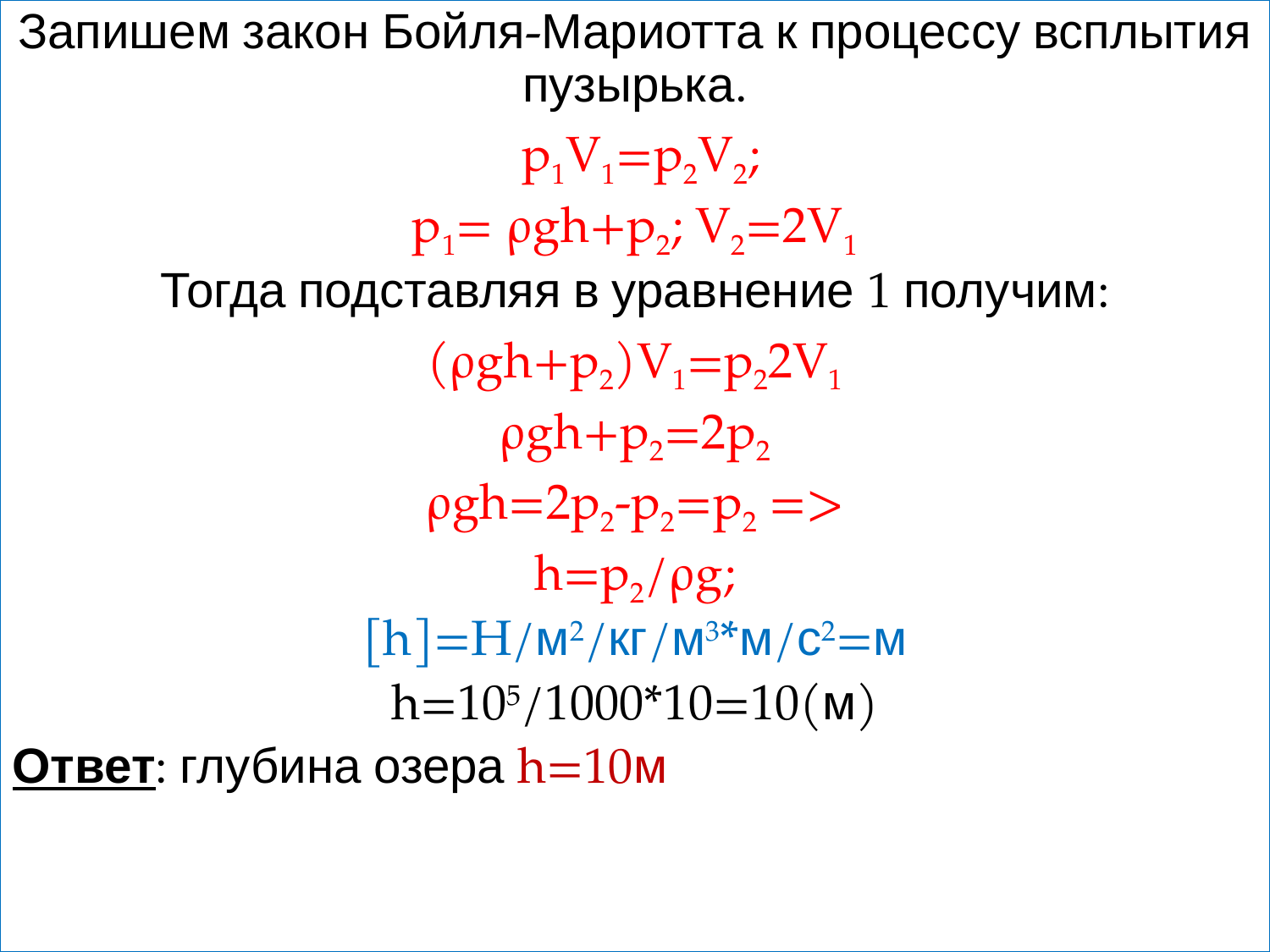

Запишем закон Бойля-Мариотта к процессу всплытия пузырька.
  p1V1=p2V2;
p1= ρgh+p2; V2=2V1
Тогда подставляя в уравнение 1 получим:
(ρgh+p2)V1=p22V1
ρgh+p2=2p2
ρgh=2p2-p2=p2 =>
h=p2/ρg;
[h]=H/м2/кг/м3*м/с2=м
h=105/1000*10=10(м)
Ответ: глубина озера h=10м
-